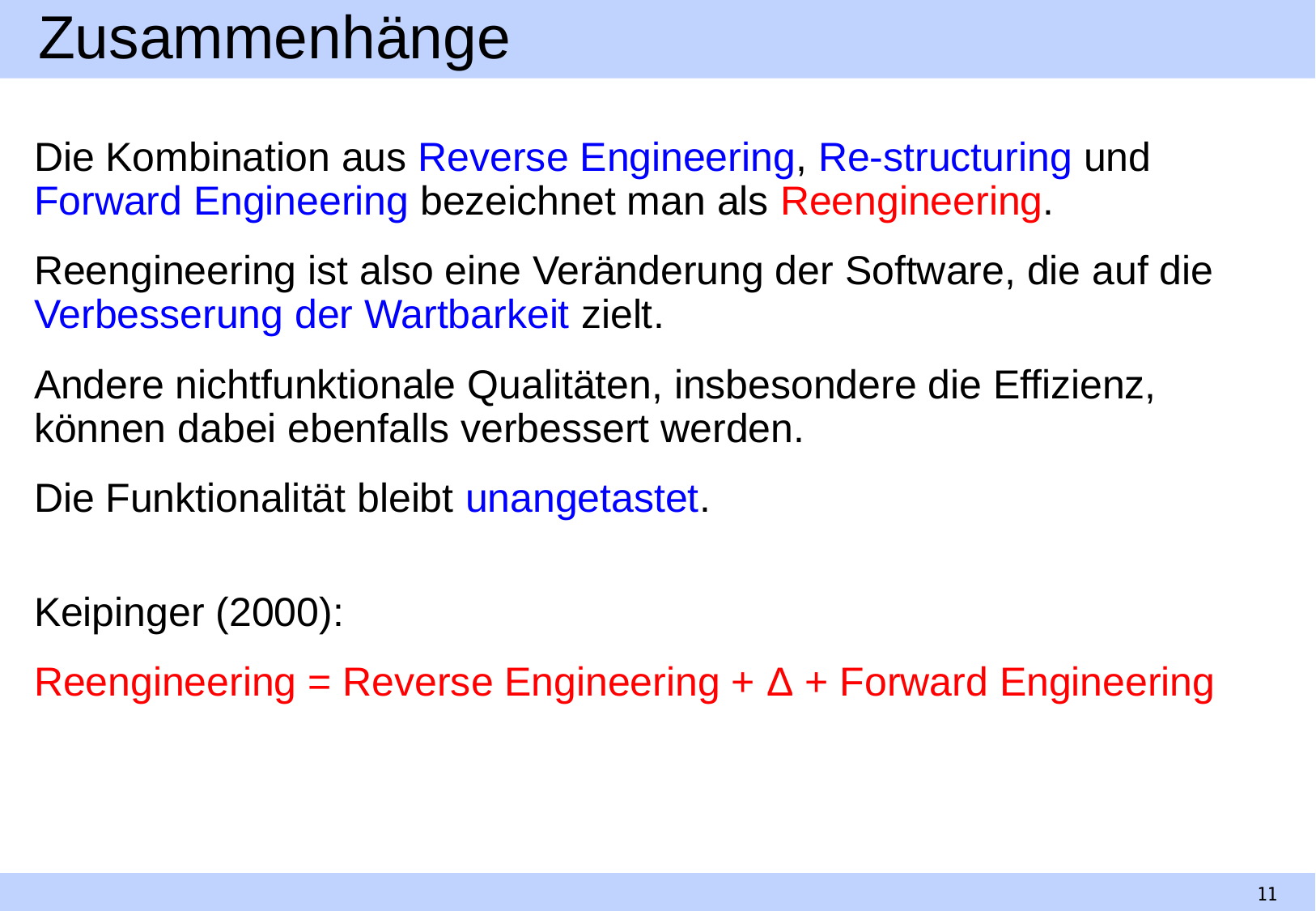

# Zusammenhänge
Die Kombination aus Reverse Engineering, Re-structuring und Forward Engineering bezeichnet man als Reengineering.
Reengineering ist also eine Veränderung der Software, die auf die Verbesserung der Wartbarkeit zielt.
Andere nichtfunktionale Qualitäten, insbesondere die Effizienz, können dabei ebenfalls verbessert werden.
Die Funktionalität bleibt unangetastet.
Keipinger (2000):
Reengineering = Reverse Engineering + Δ + Forward Engineering

11